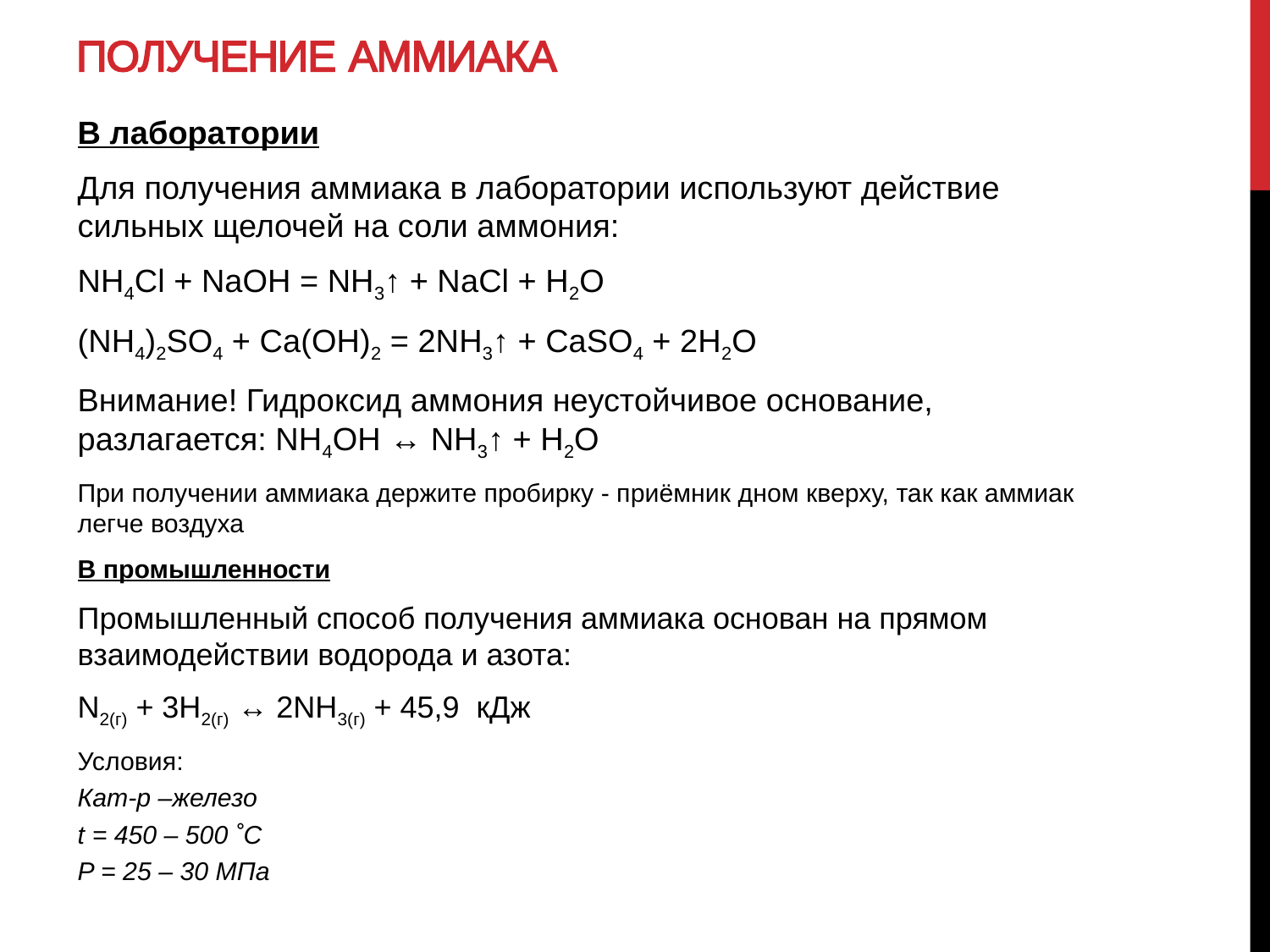

# Получение аммиака
В лаборатории
Для получения аммиака в лаборатории используют действие сильных щелочей на соли аммония:
NH4Cl + NaOH = NH3↑ + NaCl + H2O
(NH4)2SO4 + Ca(OH)2 = 2NH3↑ + CaSO4 + 2H2O
Внимание! Гидроксид аммония неустойчивое основание, разлагается: NH4OH ↔ NH3↑ + H2O
При получении аммиака держите пробирку - приёмник дном кверху, так как аммиак легче воздуха
В промышленности
Промышленный способ получения аммиака основан на прямом взаимодействии водорода и азота:
N2(г) + 3H2(г) ↔ 2NH3(г) + 45,9  кДж
Условия:
Кат-р –железо
t = 450 – 500 ˚С
P = 25 – 30 МПа